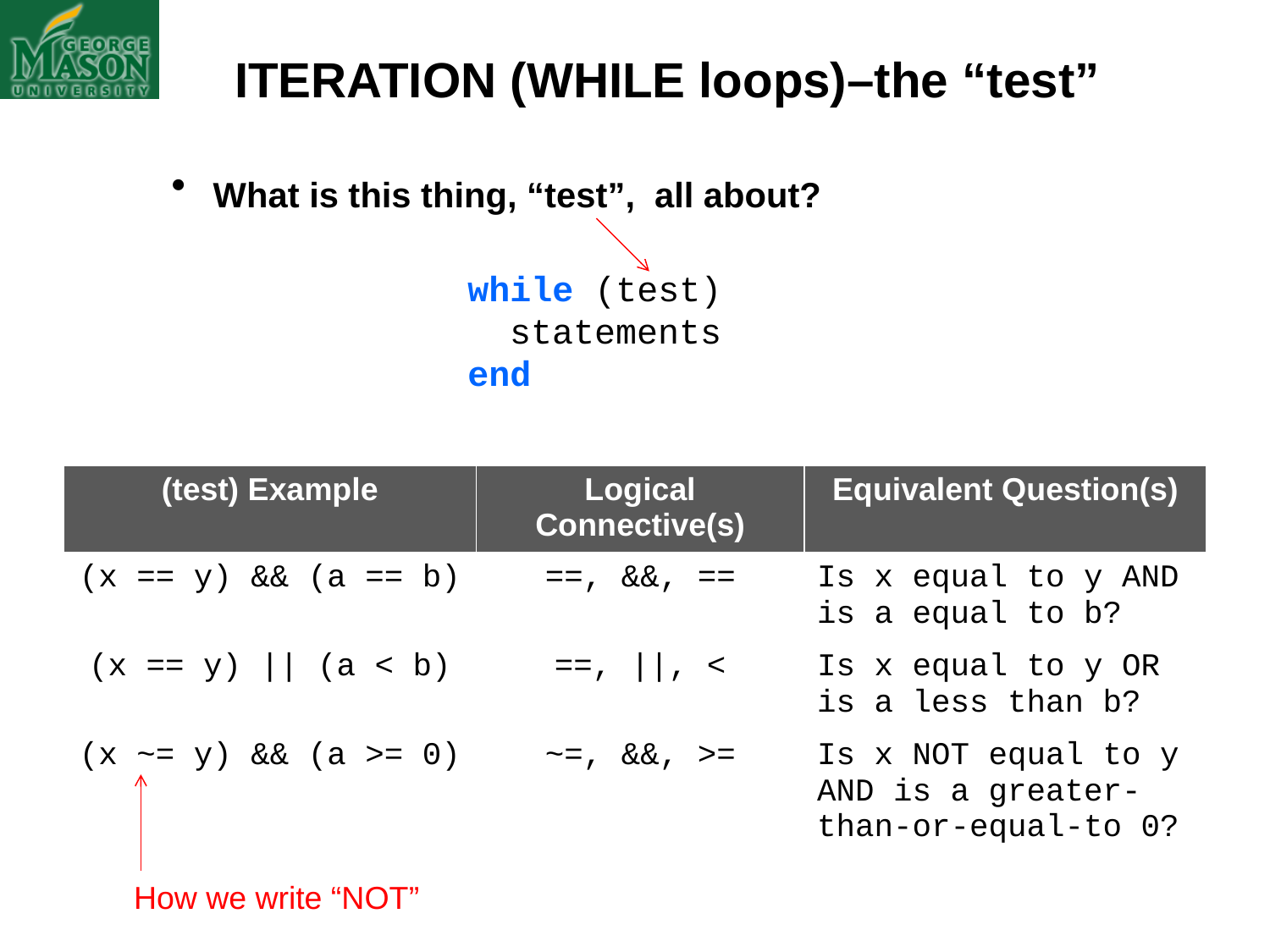

ITERATION (WHILE loops)–the “test”
 What is this thing, “test”,  all about?

		  while (test)
	          statements
		  end
| (test) Example | Logical Connective(s) | Equivalent Question(s) |
| --- | --- | --- |
| (x == y) && (a == b) | ==, &&, == | Is x equal to y AND is a equal to b? |
| (x == y) || (a < b) | ==, ||, < | Is x equal to y OR is a less than b? |
| (x ~= y) && (a >= 0) | ~=, &&, >= | Is x NOT equal to y AND is a greater-than-or-equal-to 0? |
How we write “NOT”